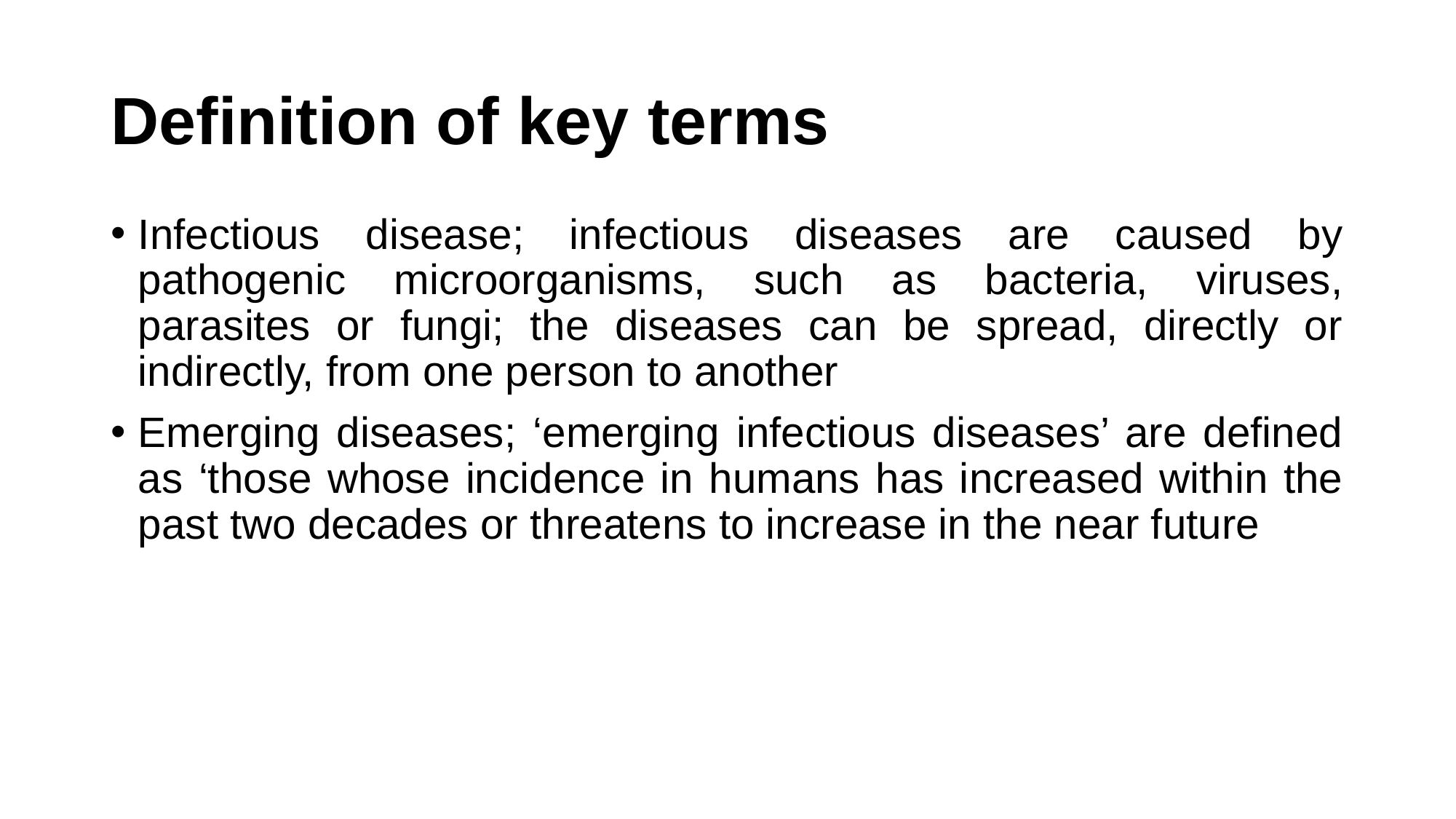

# Definition of key terms
Infectious disease; infectious diseases are caused by pathogenic microorganisms, such as bacteria, viruses, parasites or fungi; the diseases can be spread, directly or indirectly, from one person to another
Emerging diseases; ‘emerging infectious diseases’ are defined as ‘those whose incidence in humans has increased within the past two decades or threatens to increase in the near future